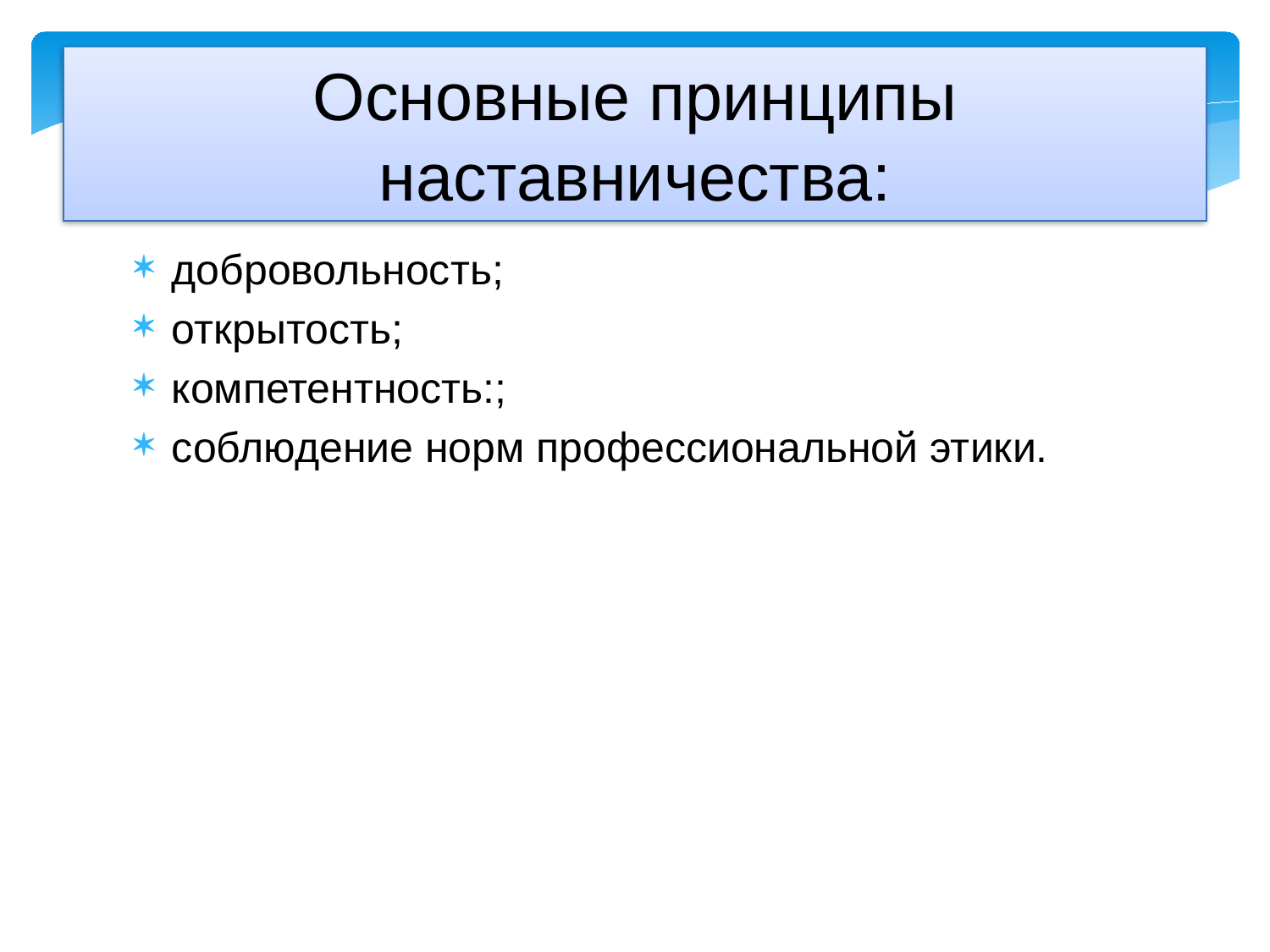

Основные принципы наставничества:
добровольность;
открытость;
компетентность:;
соблюдение норм профессиональной этики.